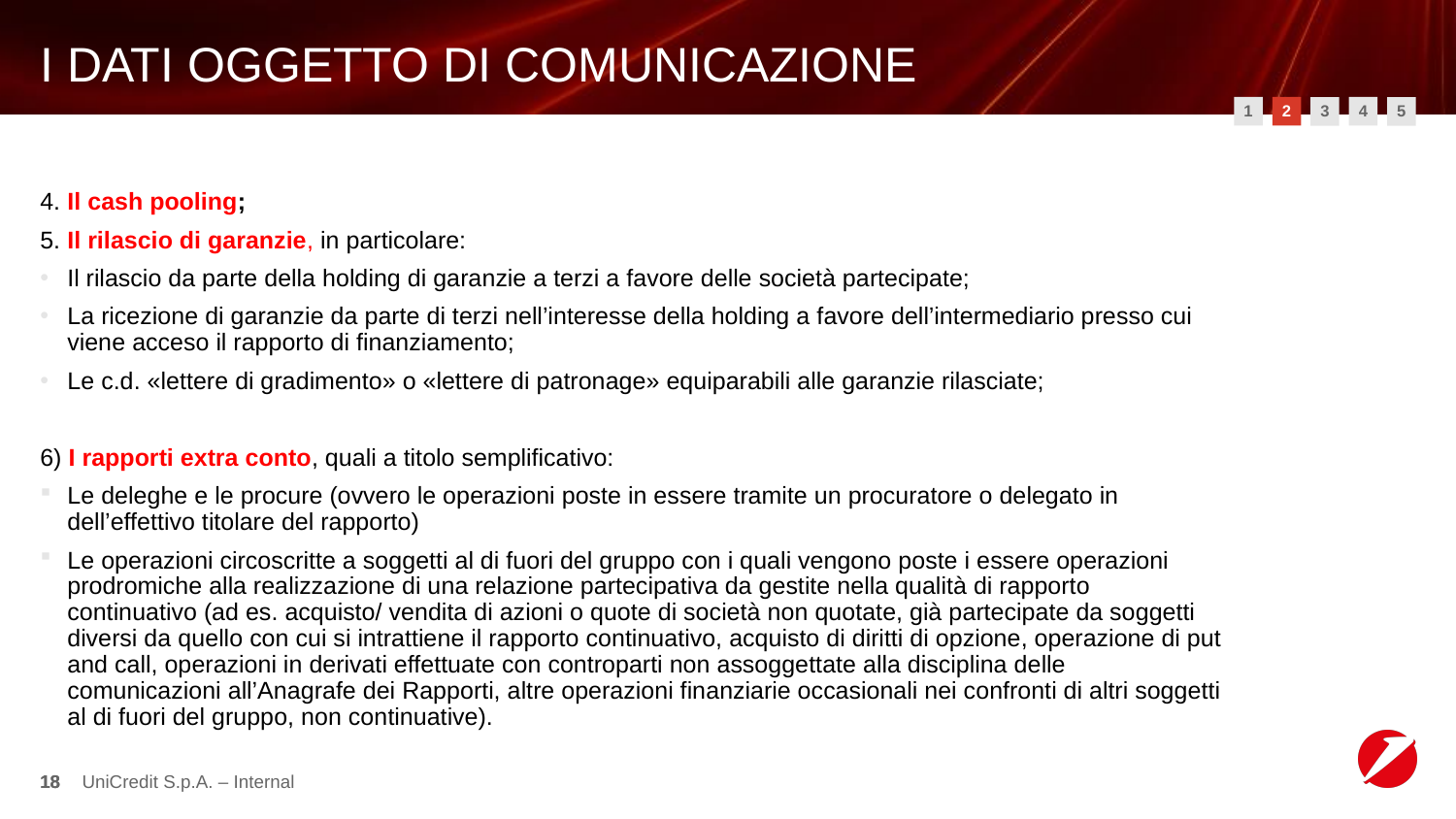

# I DATI OGGETTO DI COMUNICAZIONE
1
2
4
3
5

4. Il cash pooling;
5. Il rilascio di garanzie, in particolare:
Il rilascio da parte della holding di garanzie a terzi a favore delle società partecipate;
La ricezione di garanzie da parte di terzi nell’interesse della holding a favore dell’intermediario presso cui viene acceso il rapporto di finanziamento;
Le c.d. «lettere di gradimento» o «lettere di patronage» equiparabili alle garanzie rilasciate;

6) I rapporti extra conto, quali a titolo semplificativo:
Le deleghe e le procure (ovvero le operazioni poste in essere tramite un procuratore o delegato in dell’effettivo titolare del rapporto)
Le operazioni circoscritte a soggetti al di fuori del gruppo con i quali vengono poste i essere operazioni prodromiche alla realizzazione di una relazione partecipativa da gestite nella qualità di rapporto continuativo (ad es. acquisto/ vendita di azioni o quote di società non quotate, già partecipate da soggetti diversi da quello con cui si intrattiene il rapporto continuativo, acquisto di diritti di opzione, operazione di put and call, operazioni in derivati effettuate con controparti non assoggettate alla disciplina delle comunicazioni all’Anagrafe dei Rapporti, altre operazioni finanziarie occasionali nei confronti di altri soggetti al di fuori del gruppo, non continuative).

UniCredit S.p.A. – Internal